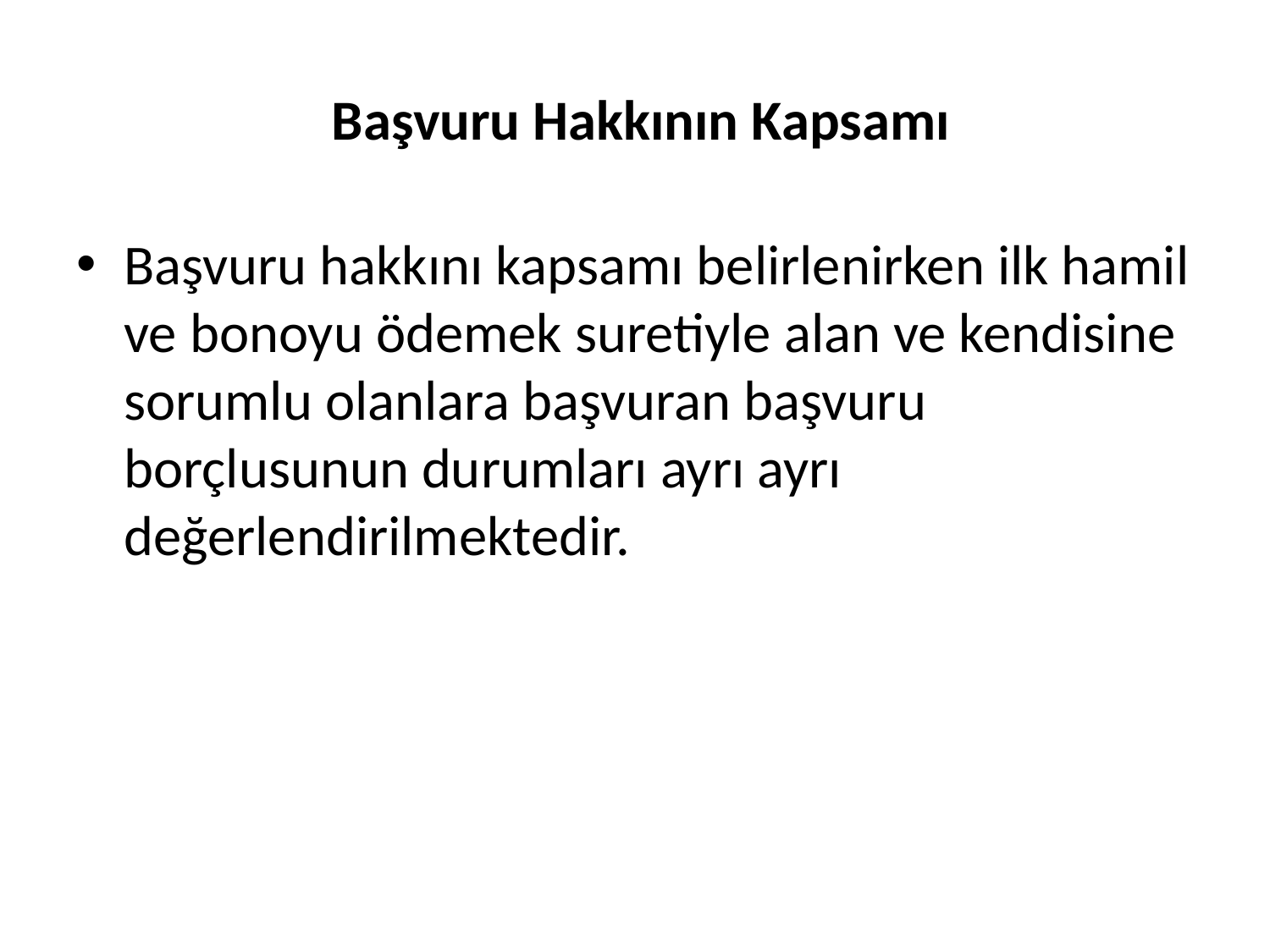

# Başvuru Hakkının Kapsamı
Başvuru hakkını kapsamı belirlenirken ilk hamil ve bonoyu ödemek suretiyle alan ve kendisine sorumlu olanlara başvuran başvuru borçlusunun durumları ayrı ayrı değerlendirilmektedir.